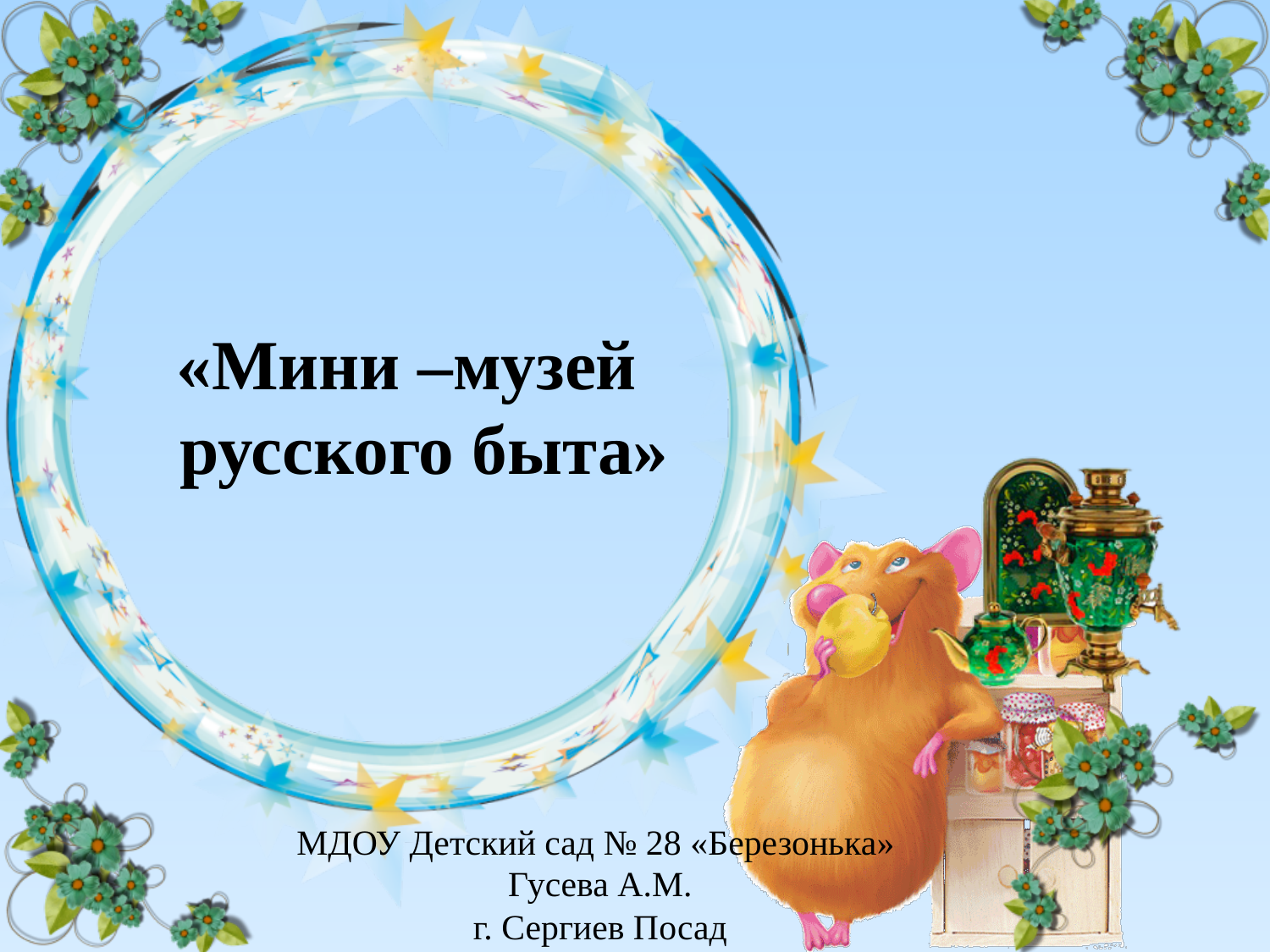

«Мини –музей
  русского быта»

МДОУ Детский сад № 28 «Березонька»
Гусева А.М.
г. Сергиев Посад